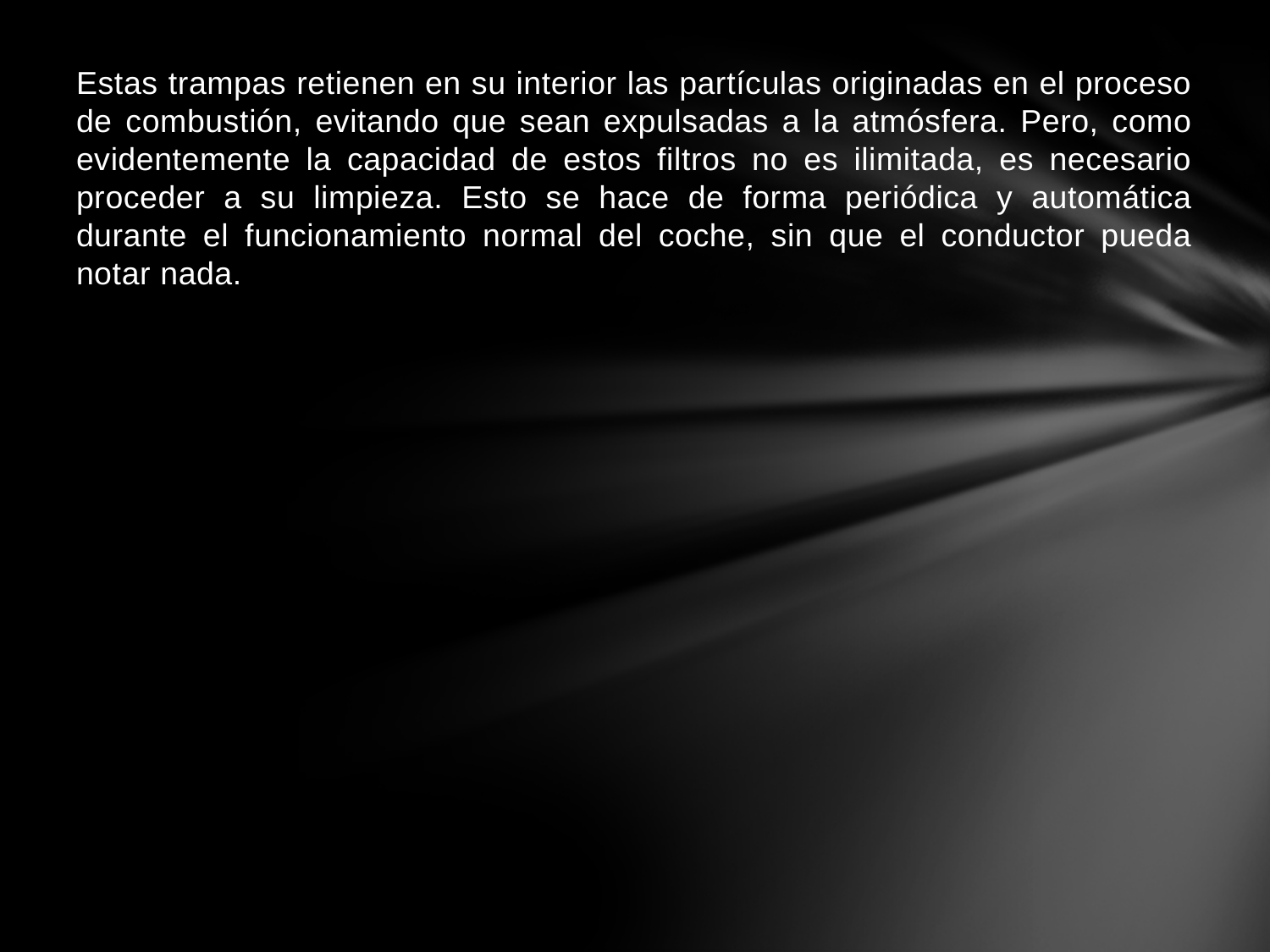

Estas trampas retienen en su interior las partículas originadas en el proceso de combustión, evitando que sean expulsadas a la atmósfera. Pero, como evidentemente la capacidad de estos filtros no es ilimitada, es necesario proceder a su limpieza. Esto se hace de forma periódica y automática durante el funcionamiento normal del coche, sin que el conductor pueda notar nada.